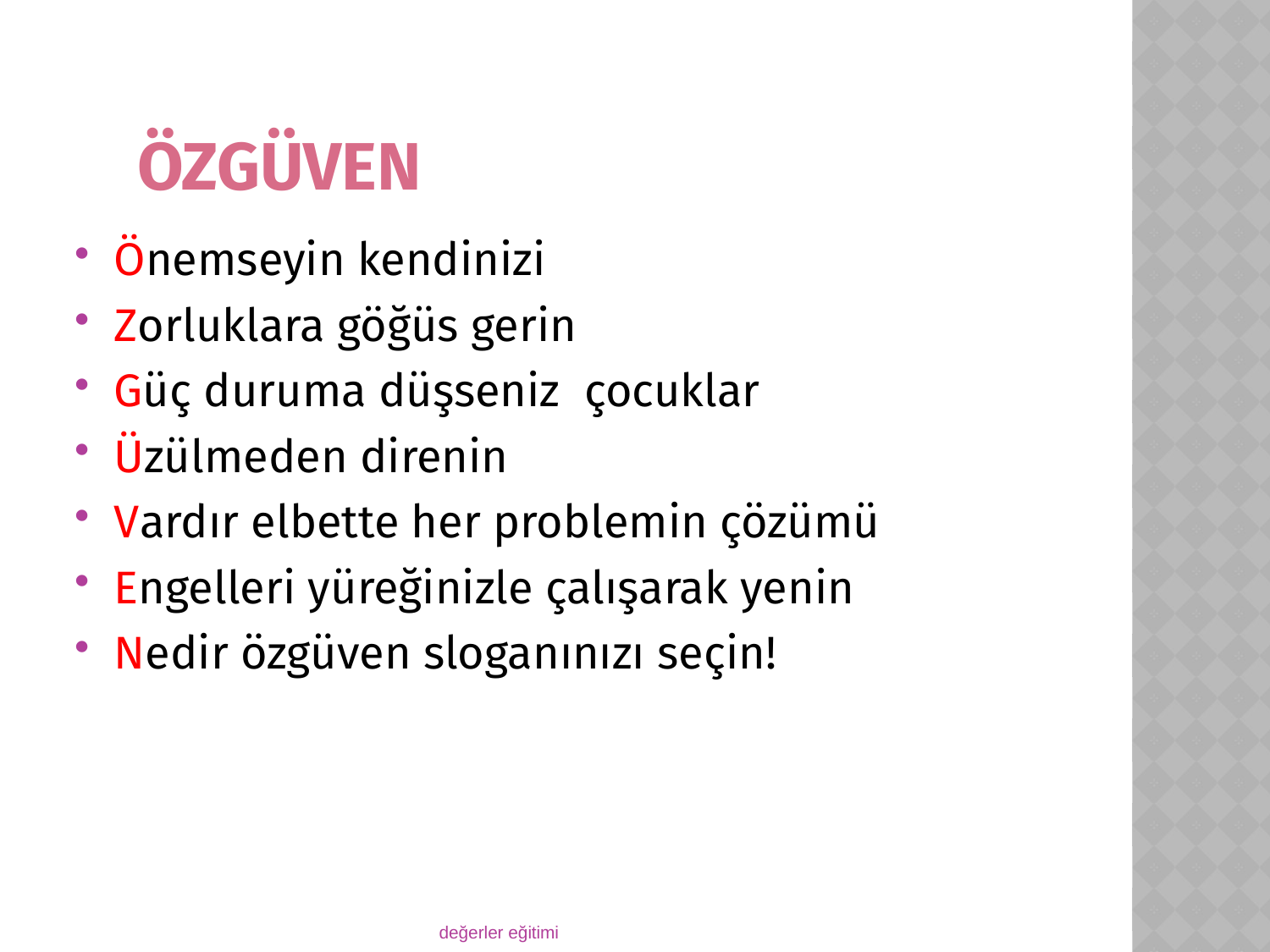

# ÖZGÜVEN
Önemseyin kendinizi
Zorluklara göğüs gerin
Güç duruma düşseniz  çocuklar
Üzülmeden direnin
Vardır elbette her problemin çözümü
Engelleri yüreğinizle çalışarak yenin
Nedir özgüven sloganınızı seçin!
değerler eğitimi